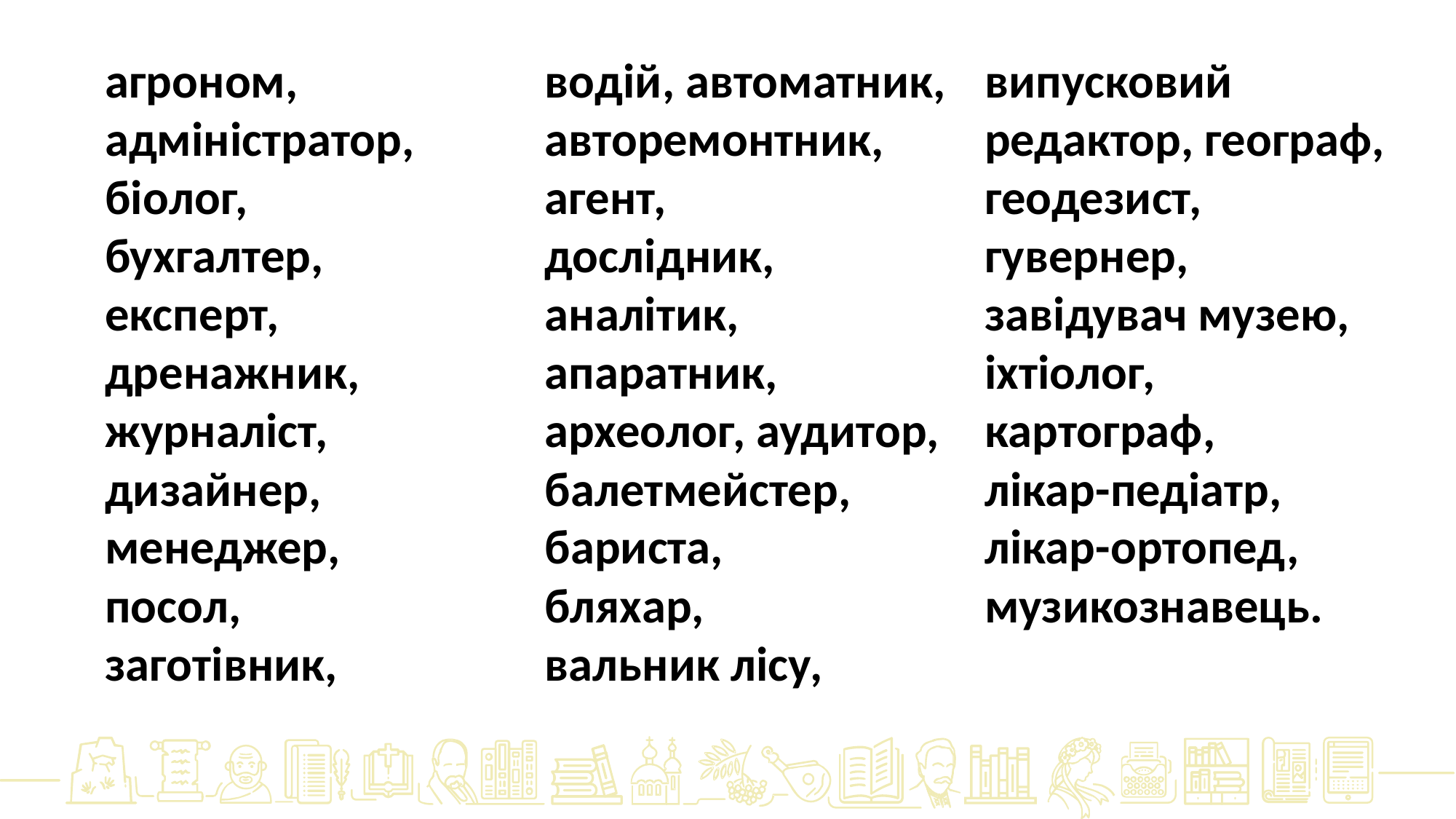

агроном, адміністратор, біолог,
бухгалтер, експерт, дренажник, журналіст, дизайнер, менеджер,
посол,
заготівник,
водій, автоматник, авторемонтник, агент,
дослідник, аналітик, апаратник, археолог, аудитор, балетмейстер, бариста,
бляхар,
вальник лісу, випусковий редактор, географ, геодезист, гувернер, завідувач музею, іхтіолог, картограф,
лікар-педіатр, лікар-ортопед, музикознавець.